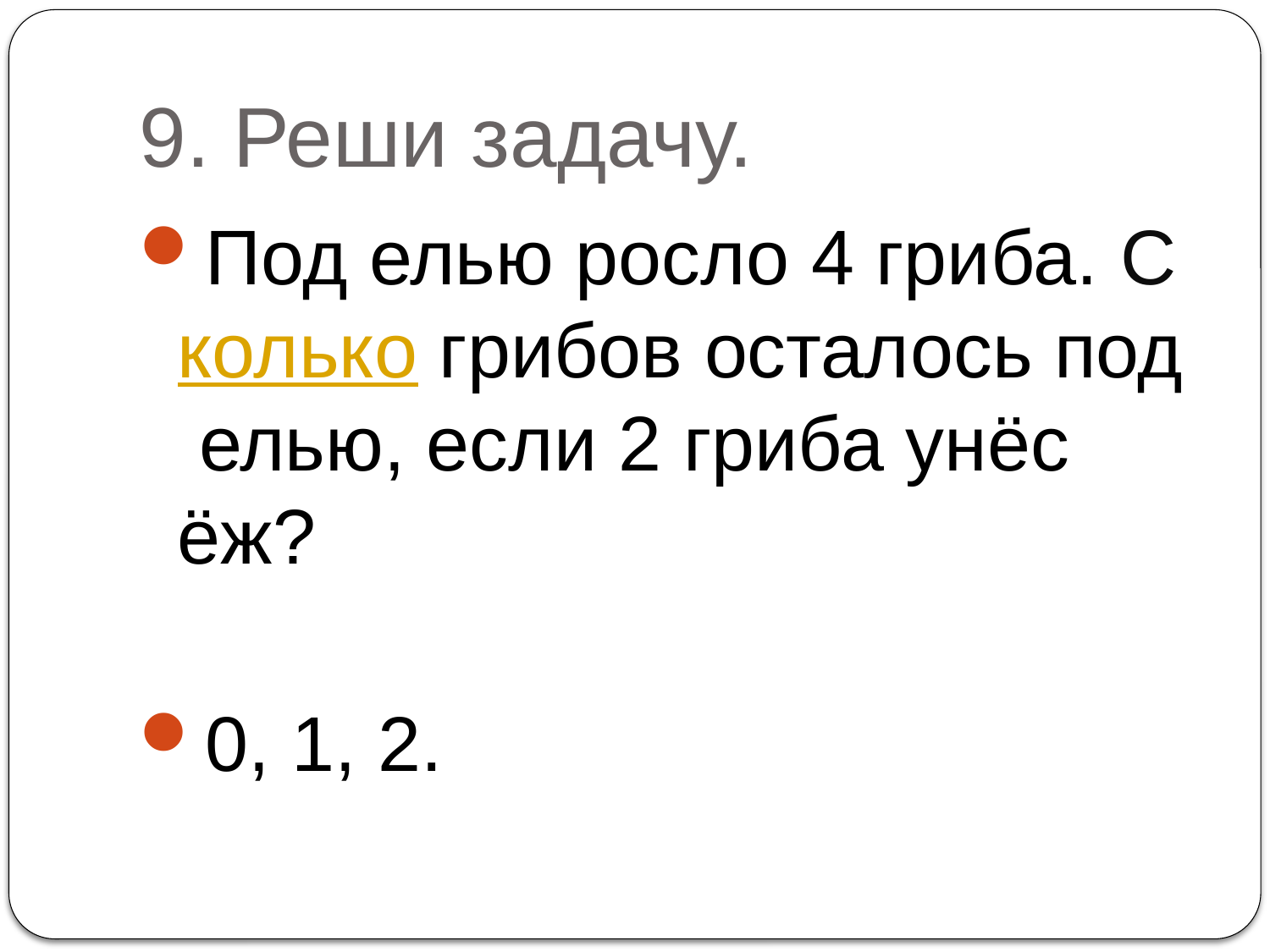

# 9. Реши задачу.
Под елью росло 4 гриба. Сколько грибов осталось под  елью, если 2 гриба унёс ёж?

0, 1, 2.